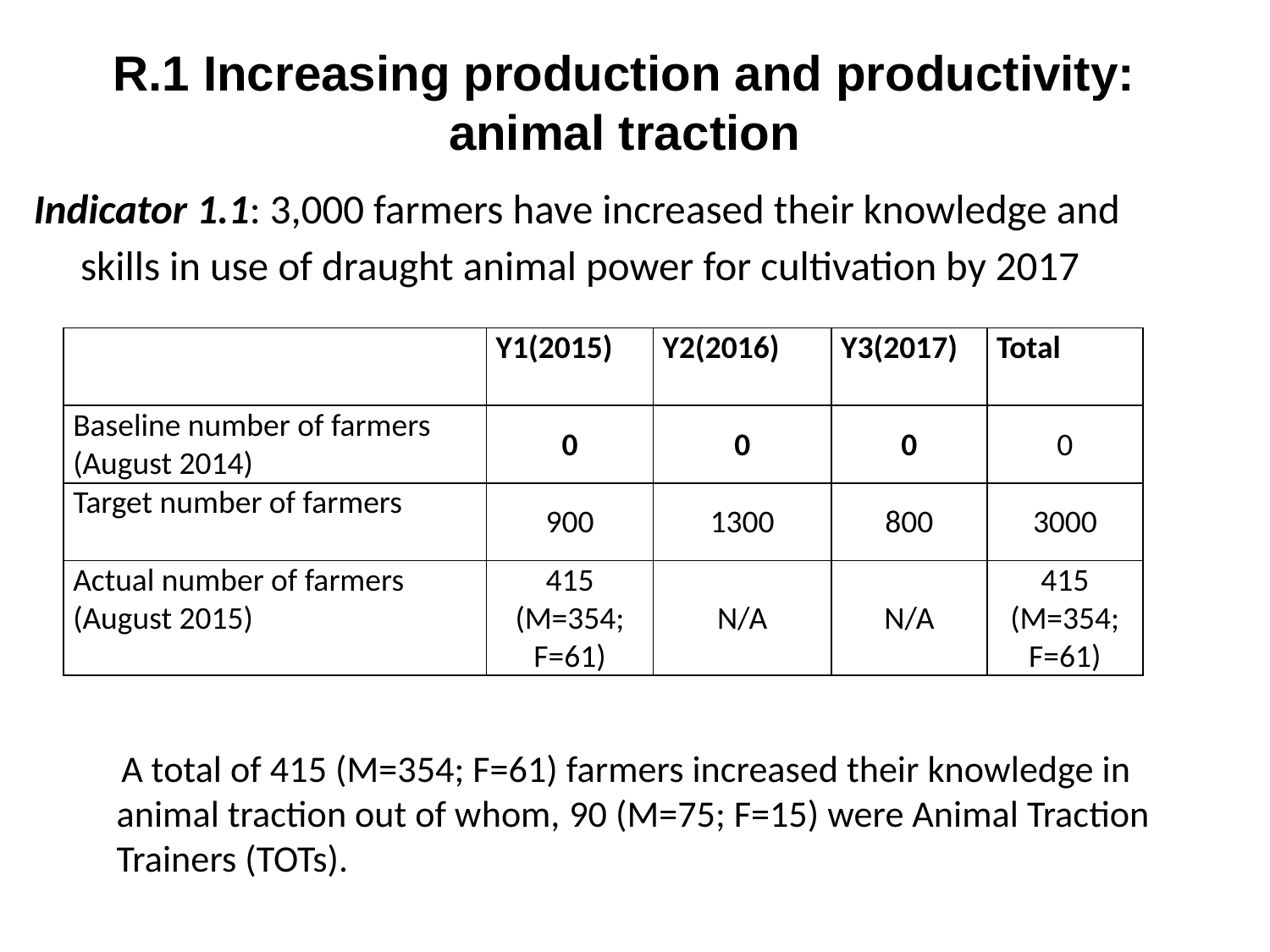

# R.1 Increasing production and productivity: animal traction
Indicator 1.1: 3,000 farmers have increased their knowledge and skills in use of draught animal power for cultivation by 2017

|  | Y1(2015) | Y2(2016) | Y3(2017) | Total |
| --- | --- | --- | --- | --- |
| Baseline number of farmers (August 2014) | 0 | 0 | 0 | 0 |
| Target number of farmers | 900 | 1300 | 800 | 3000 |
| Actual number of farmers (August 2015) | 415 (M=354; F=61) | N/A | N/A | 415 (M=354; F=61) |
	 A total of 415 (M=354; F=61) farmers increased their knowledge in animal traction out of whom, 90 (M=75; F=15) were Animal Traction Trainers (TOTs).